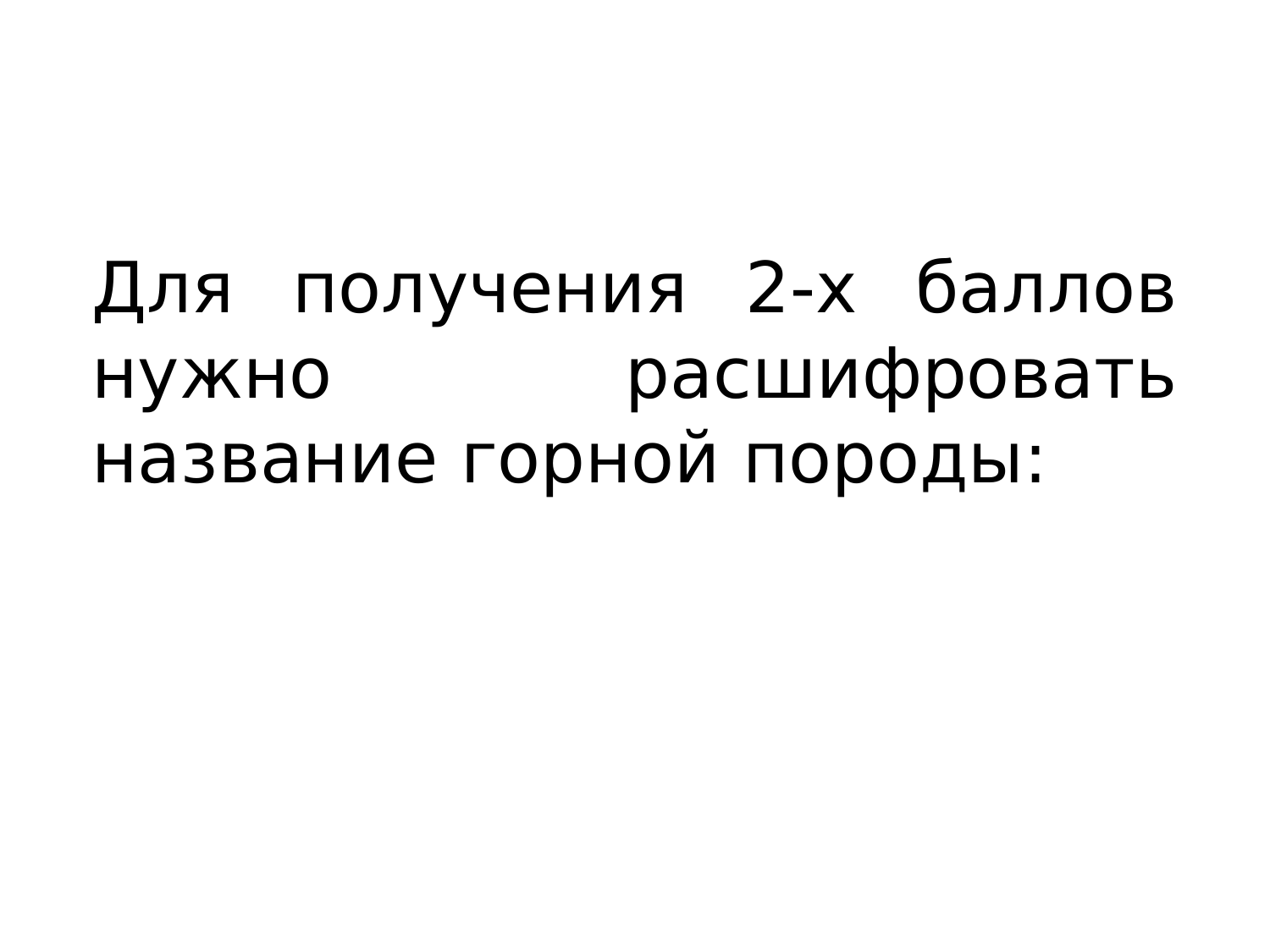

Для получения 2-х баллов нужно расшифровать название горной породы: